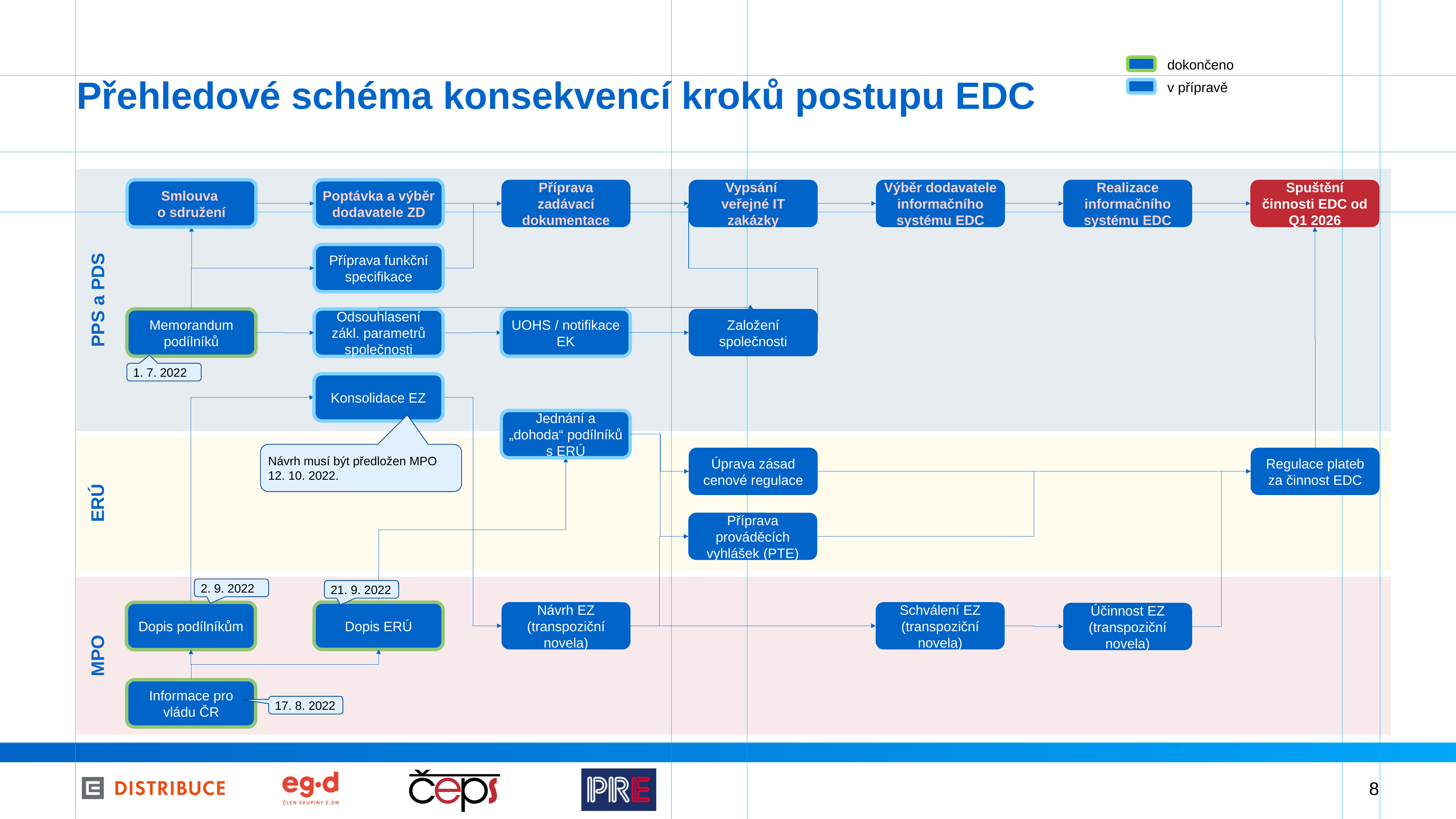

dokončeno

v přípravě

# Přehledové schéma konsekvencí kroků postupu EDC
Smlouva
o sdružení
Poptávka a výběr dodavatele ZD
Příprava zadávací dokumentace
Vypsání
veřejné IT zakázky
Výběr dodavatele informačního systému EDC
Realizace informačního systému EDC
Spuštění činnosti EDC od Q1 2026
Příprava funkční specifikace
PPS a PDS
Memorandum podílníků
Založení společnosti
UOHS / notifikace EK
Odsouhlasení zákl. parametrů společnosti
1. 7. 2022
Konsolidace EZ
Jednání a „dohoda“ podílníků s ERÚ
Návrh musí být předložen MPO  12. 10. 2022.
Úprava zásad cenové regulace
Regulace plateb za činnost EDC
ERÚ
Příprava prováděcích vyhlášek (PTE)
2. 9. 2022
21. 9. 2022
Dopis ERÚ
Návrh EZ
(transpoziční novela)
Schválení EZ (transpoziční novela)
Dopis podílníkům
Účinnost EZ (transpoziční novela)
MPO
Informace pro
vládu ČR
17. 8. 2022
8